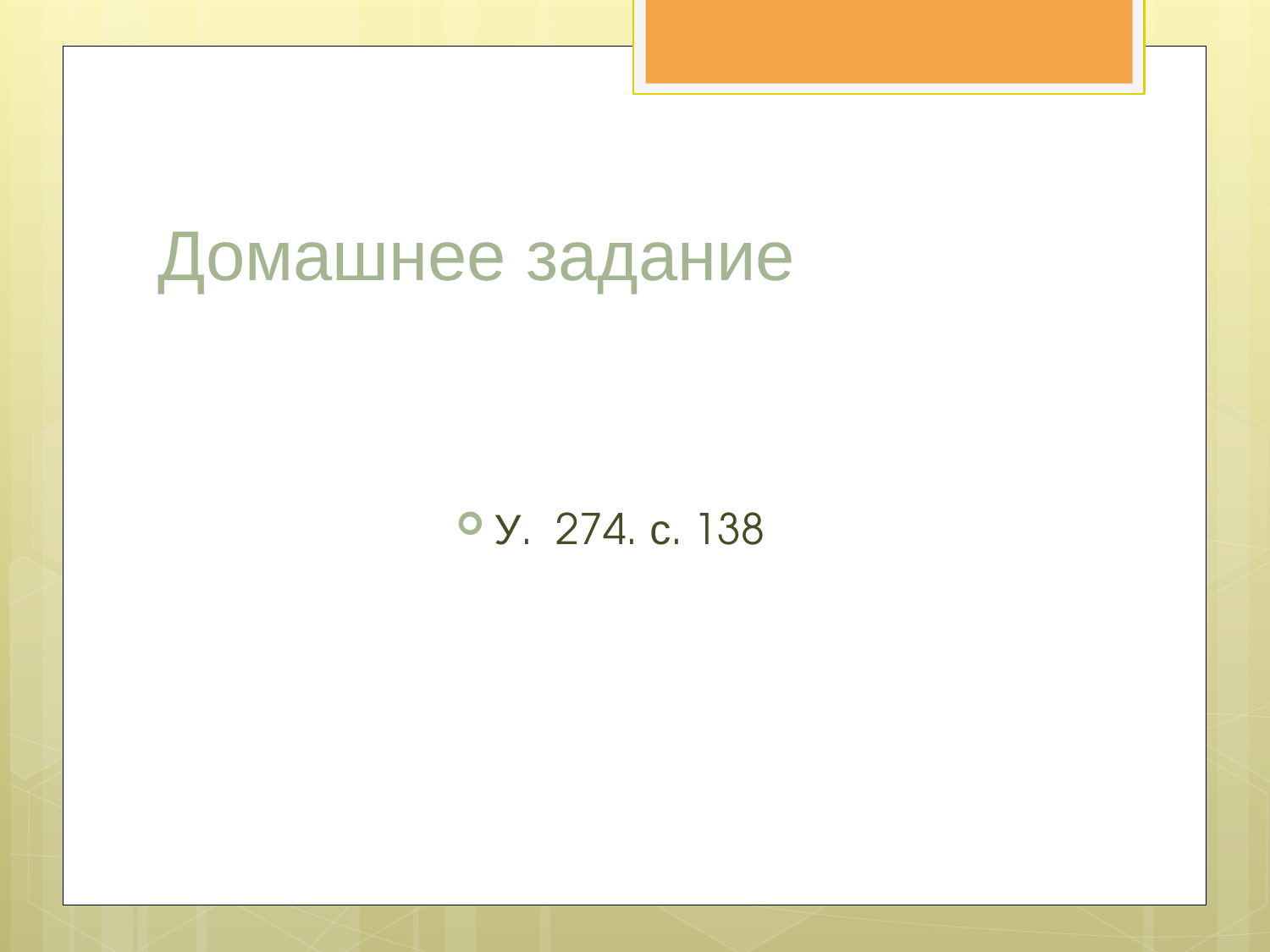

# Домашнее задание
У.  274. с. 138